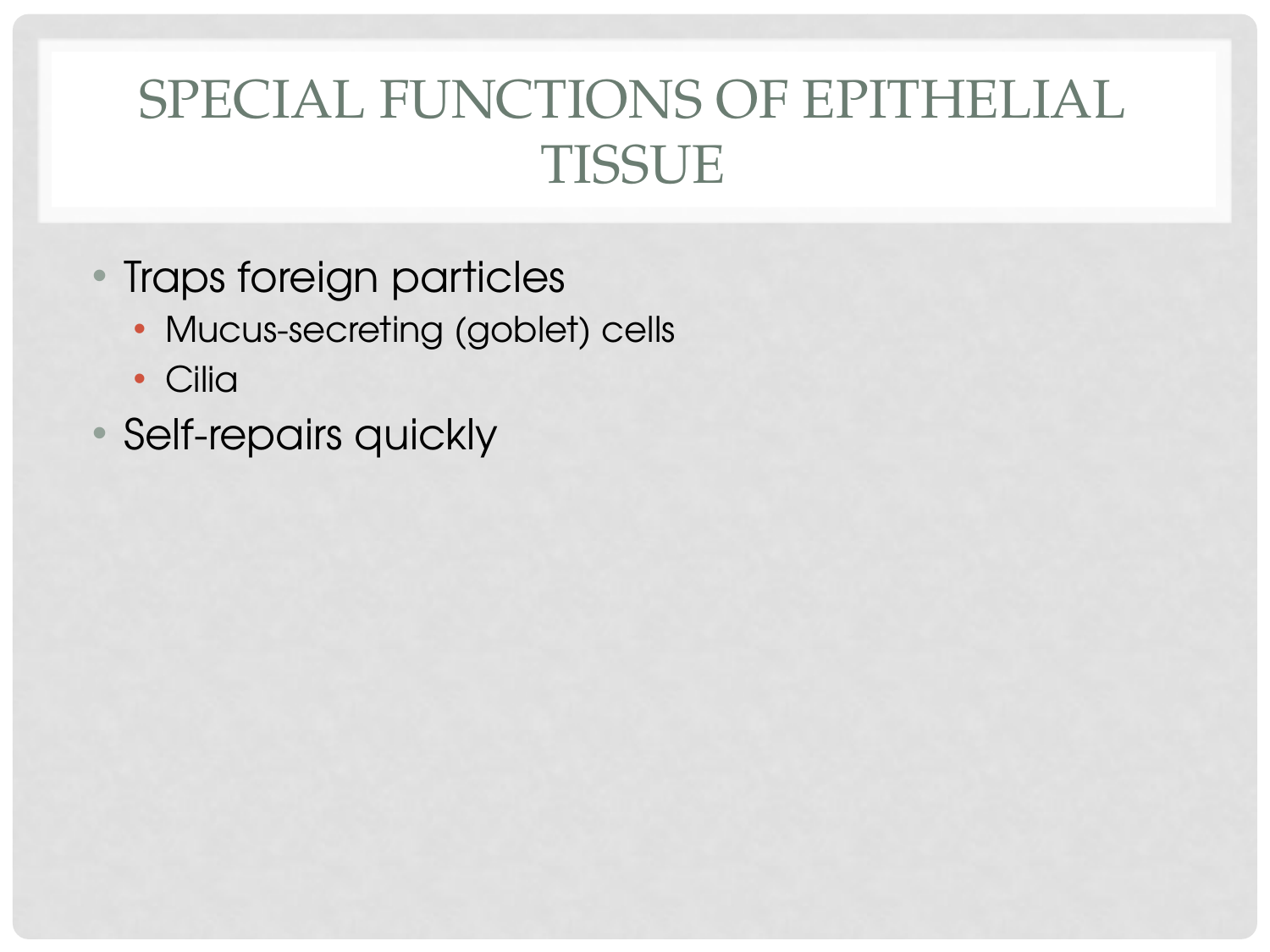

# Special functions of epithelial tissue
Traps foreign particles
Mucus-secreting (goblet) cells
Cilia
Self-repairs quickly